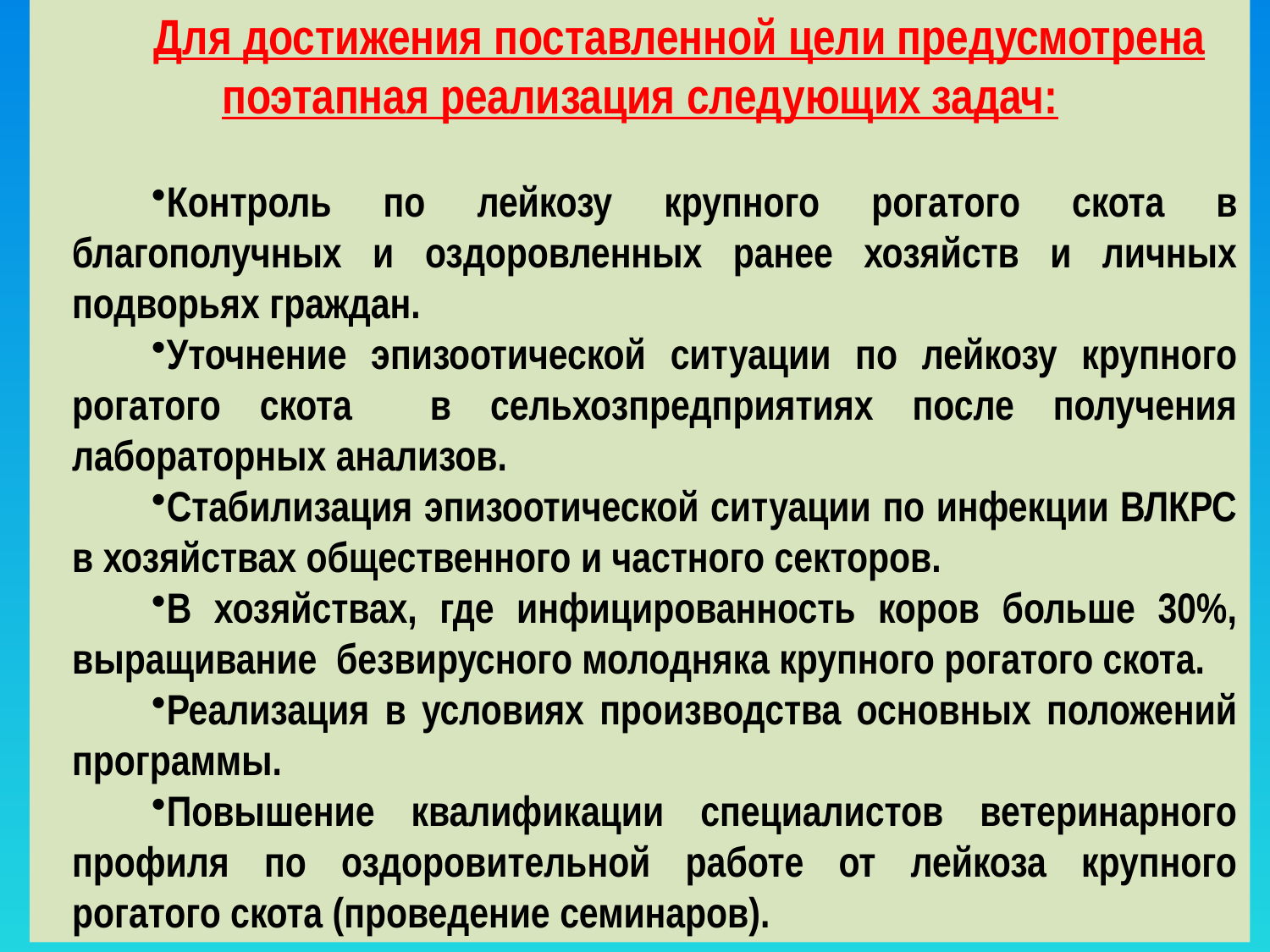

Для достижения поставленной цели предусмотрена поэтапная реализация следующих задач:

Контроль по лейкозу крупного рогатого скота в благополучных и оздоровленных ранее хозяйств и личных подворьях граждан.
Уточнение эпизоотической ситуации по лейкозу крупного рогатого скота  в сельхозпредприятиях после получения лабораторных анализов.
Стабилизация эпизоотической ситуации по инфекции ВЛКРС в хозяйствах общественного и частного секторов.
В хозяйствах, где инфицированность коров больше 30%, выращивание  безвирусного молодняка крупного рогатого скота.
Реализация в условиях производства основных положений программы.
Повышение квалификации специалистов ветеринарного профиля по оздоровительной работе от лейкоза крупного рогатого скота (проведение семинаров).